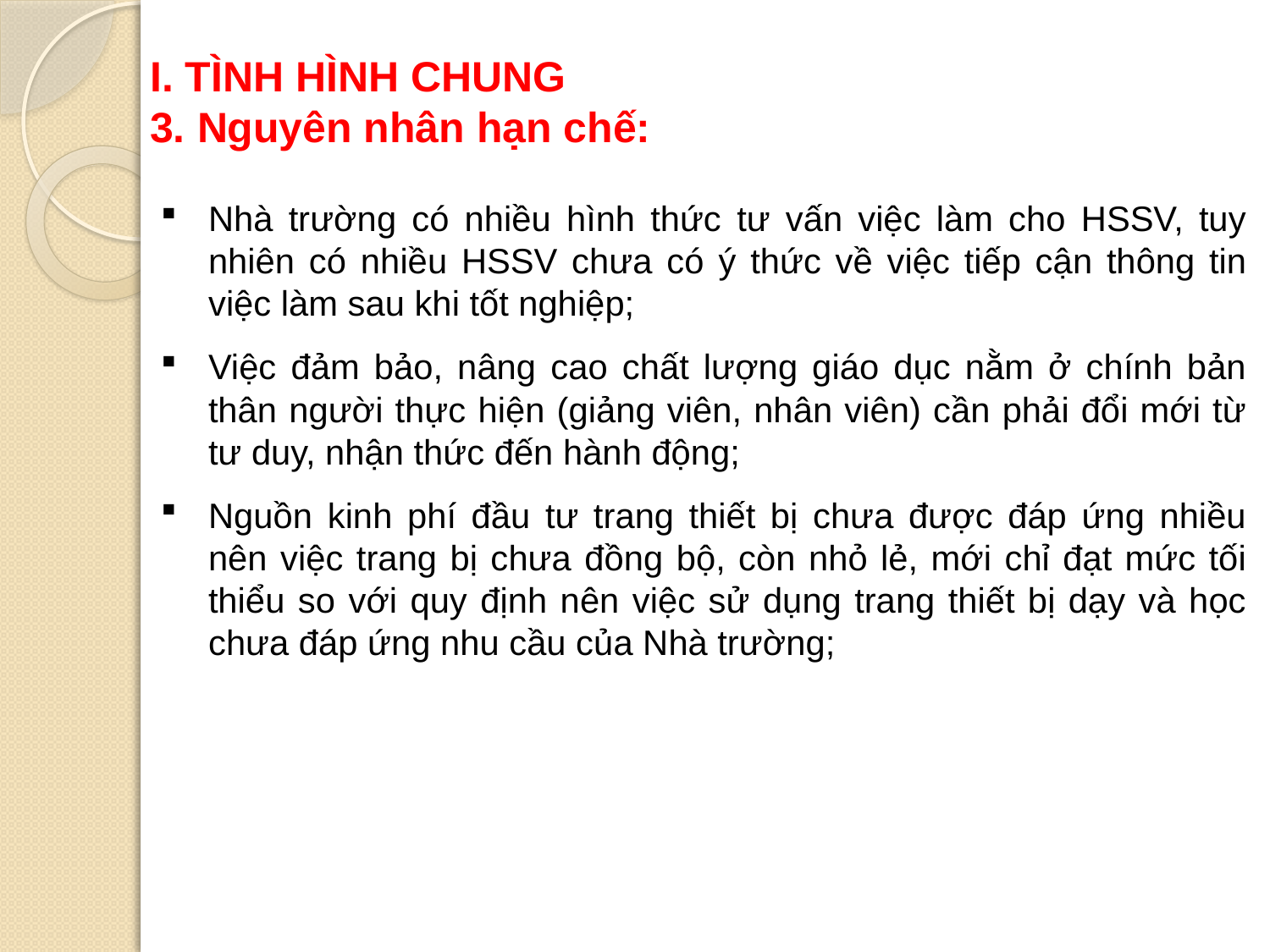

I. TÌNH HÌNH CHUNG
3. Nguyên nhân hạn chế:
Nhà trường có nhiều hình thức tư vấn việc làm cho HSSV, tuy nhiên có nhiều HSSV chưa có ý thức về việc tiếp cận thông tin việc làm sau khi tốt nghiệp;
Việc đảm bảo, nâng cao chất lượng giáo dục nằm ở chính bản thân người thực hiện (giảng viên, nhân viên) cần phải đổi mới từ tư duy, nhận thức đến hành động;
Nguồn kinh phí đầu tư trang thiết bị chưa được đáp ứng nhiều nên việc trang bị chưa đồng bộ, còn nhỏ lẻ, mới chỉ đạt mức tối thiểu so với quy định nên việc sử dụng trang thiết bị dạy và học chưa đáp ứng nhu cầu của Nhà trường;